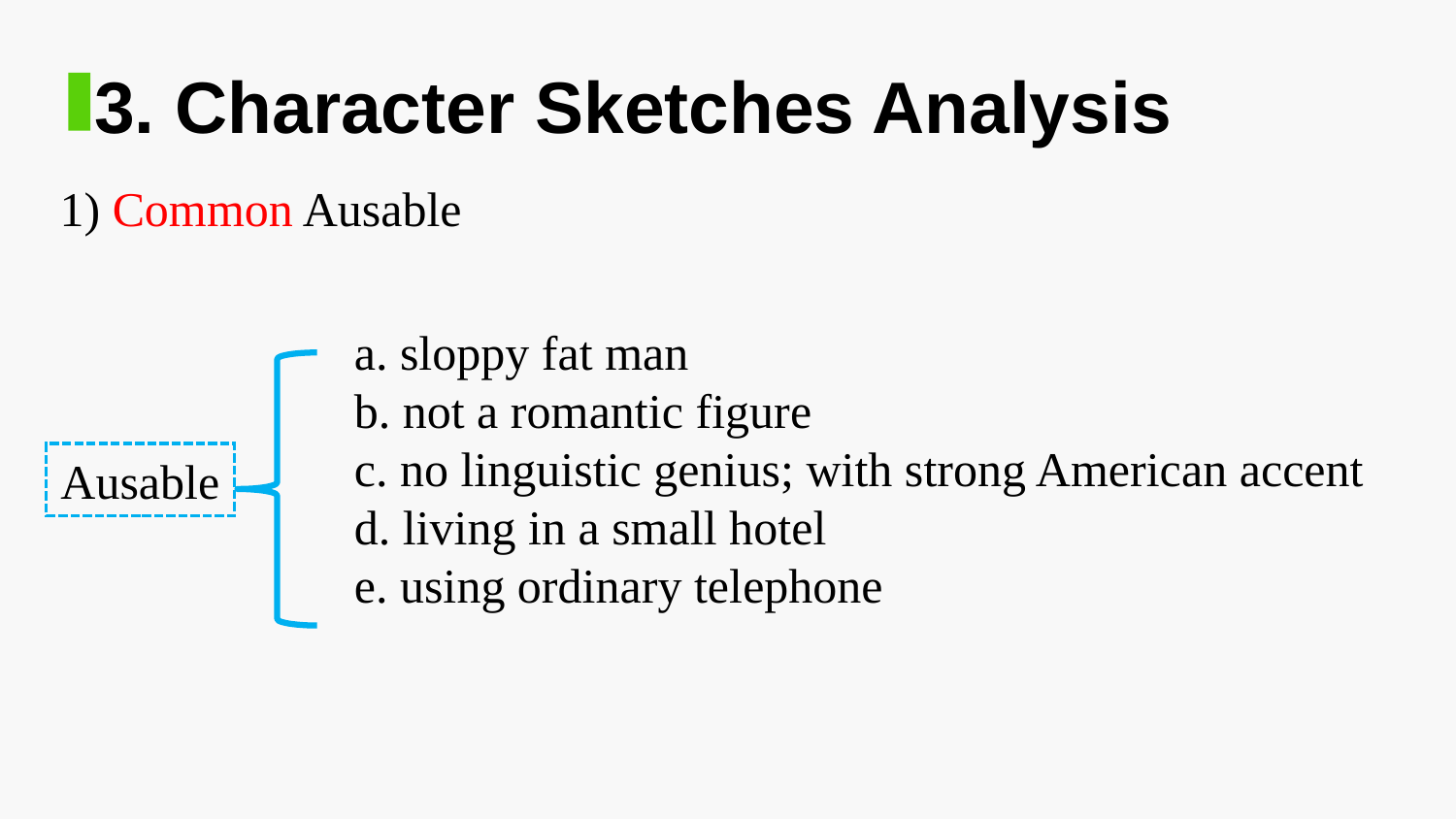

3. Character Sketches Analysis

1) Common Ausable

a. sloppy fat man
b. not a romantic figure
c. no linguistic genius; with strong American accent
d. living in a small hotel
e. using ordinary telephone

Ausable